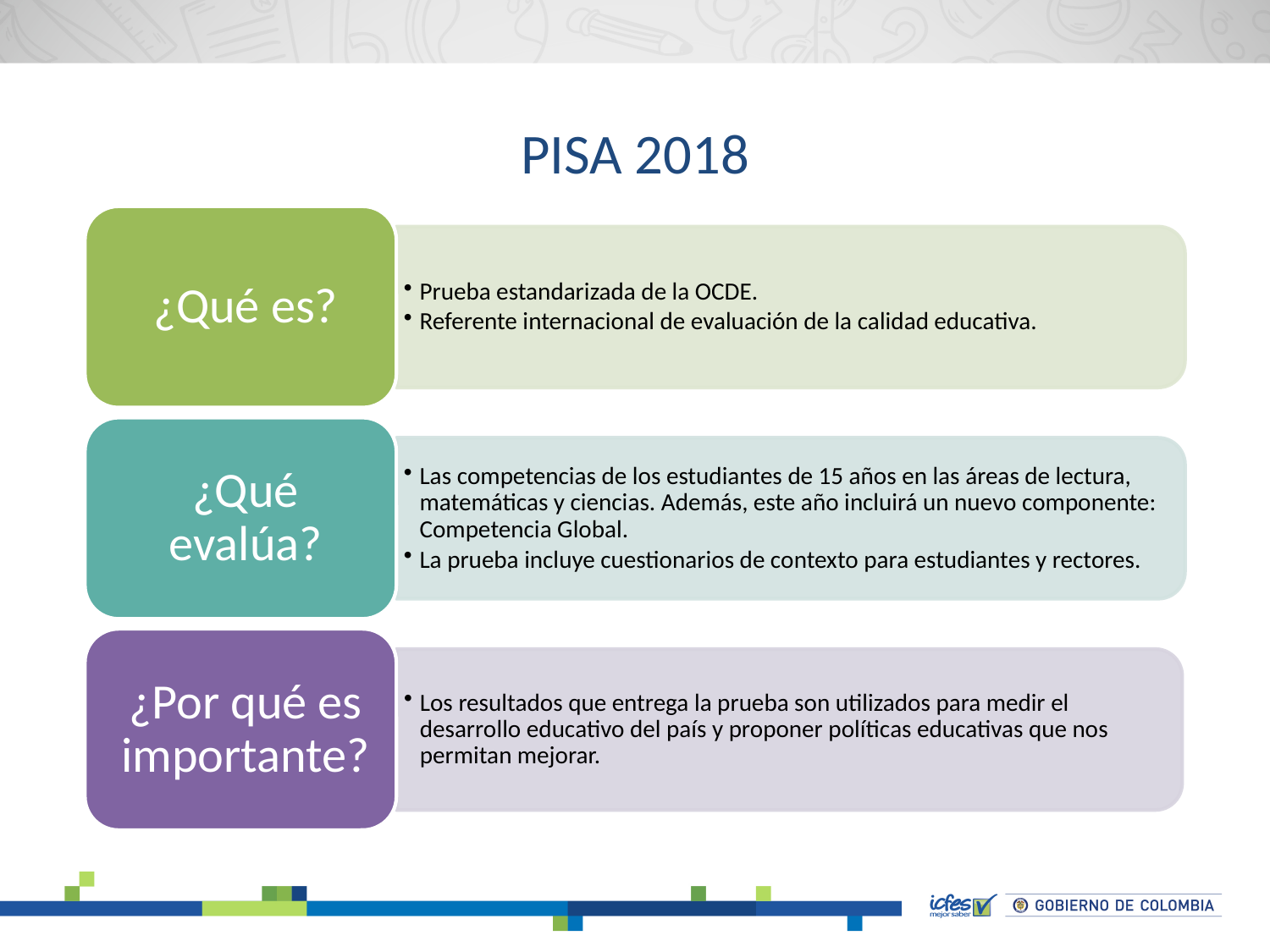

# PISA 2018
Prueba estandarizada de la OCDE.
Referente internacional de evaluación de la calidad educativa.
¿Qué es?
Las competencias de los estudiantes de 15 años en las áreas de lectura, matemáticas y ciencias. Además, este año incluirá un nuevo componente: Competencia Global.
La prueba incluye cuestionarios de contexto para estudiantes y rectores.
¿Qué evalúa?
Los resultados que entrega la prueba son utilizados para medir el desarrollo educativo del país y proponer políticas educativas que nos permitan mejorar.
¿Por qué es importante?